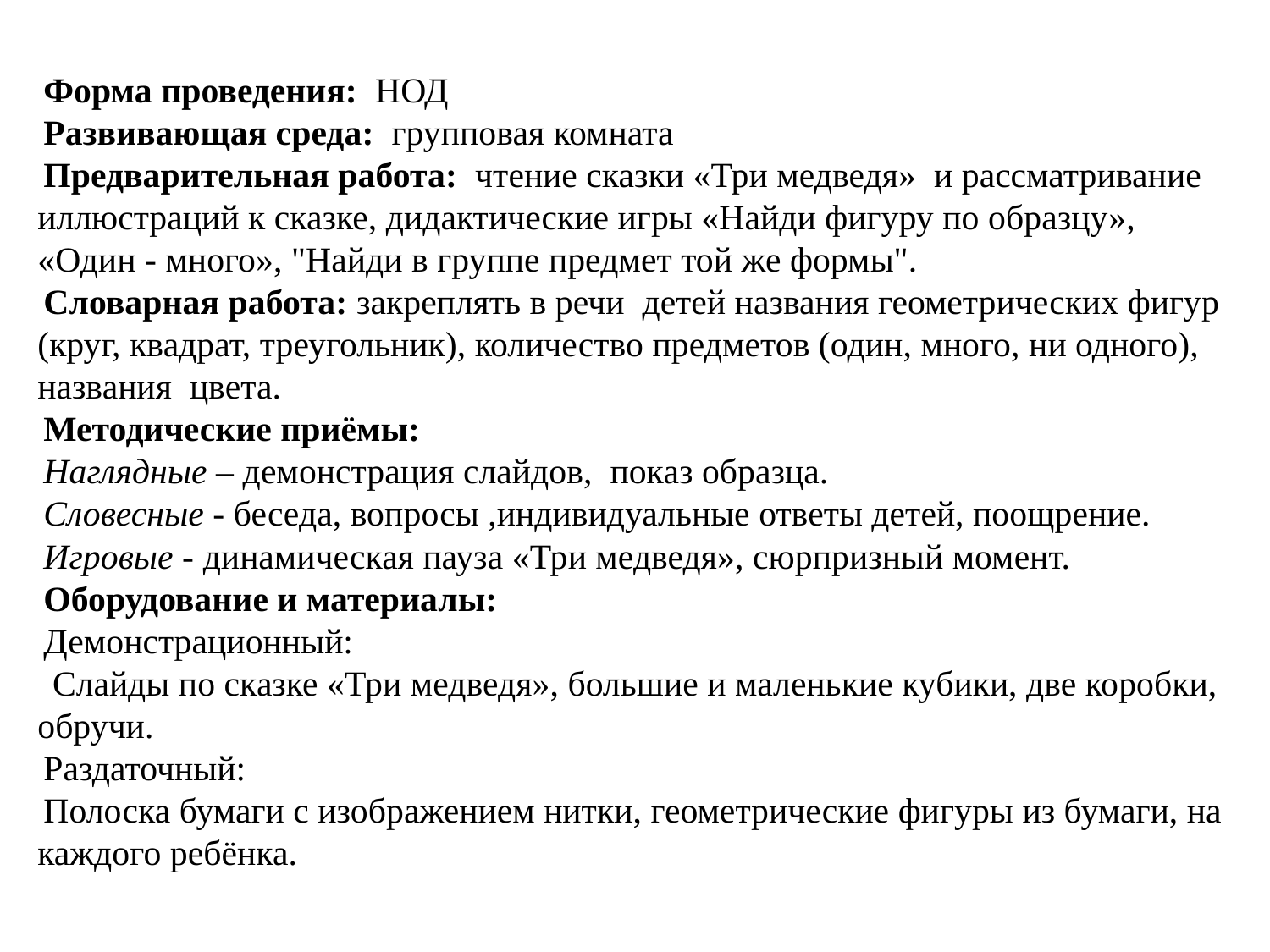

Форма проведения:  НОД
Развивающая среда:  групповая комната
Предварительная работа:  чтение сказки «Три медведя»  и рассматривание иллюстраций к сказке, дидактические игры «Найди фигуру по образцу», «Один - много», "Найди в группе предмет той же формы".
Словарная работа: закреплять в речи  детей названия геометрических фигур (круг, квадрат, треугольник), количество предметов (один, много, ни одного), названия  цвета.
Методические приёмы:
Наглядные – демонстрация слайдов,  показ образца.
Словесные - беседа, вопросы ,индивидуальные ответы детей, поощрение.
Игровые - динамическая пауза «Три медведя», сюрпризный момент.
Оборудование и материалы:
Демонстрационный:
 Слайды по сказке «Три медведя», большие и маленькие кубики, две коробки, обручи.
Раздаточный:
Полоска бумаги с изображением нитки, геометрические фигуры из бумаги, на каждого ребёнка.